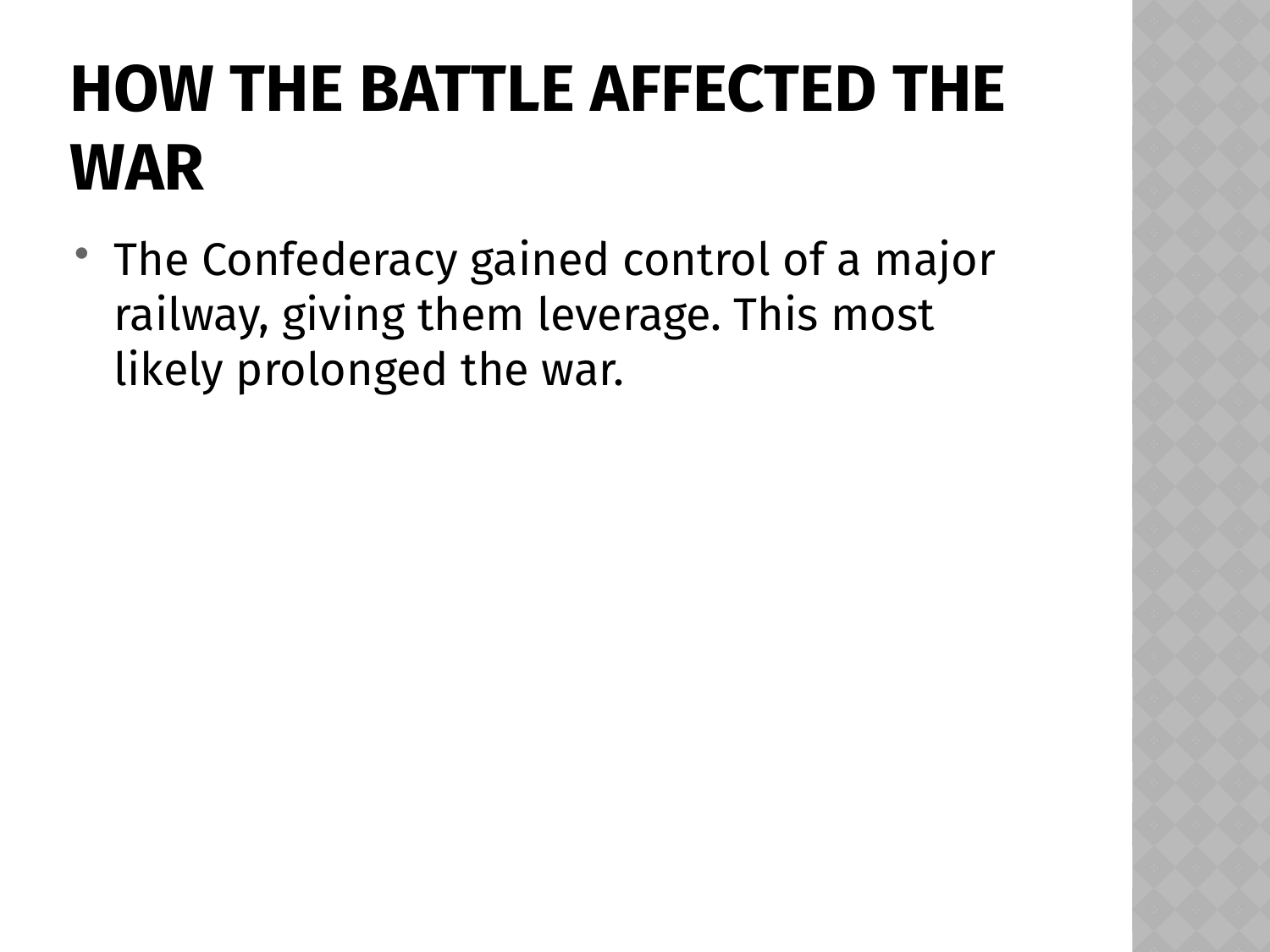

# How the Battle affected the war
The Confederacy gained control of a major railway, giving them leverage. This most likely prolonged the war.